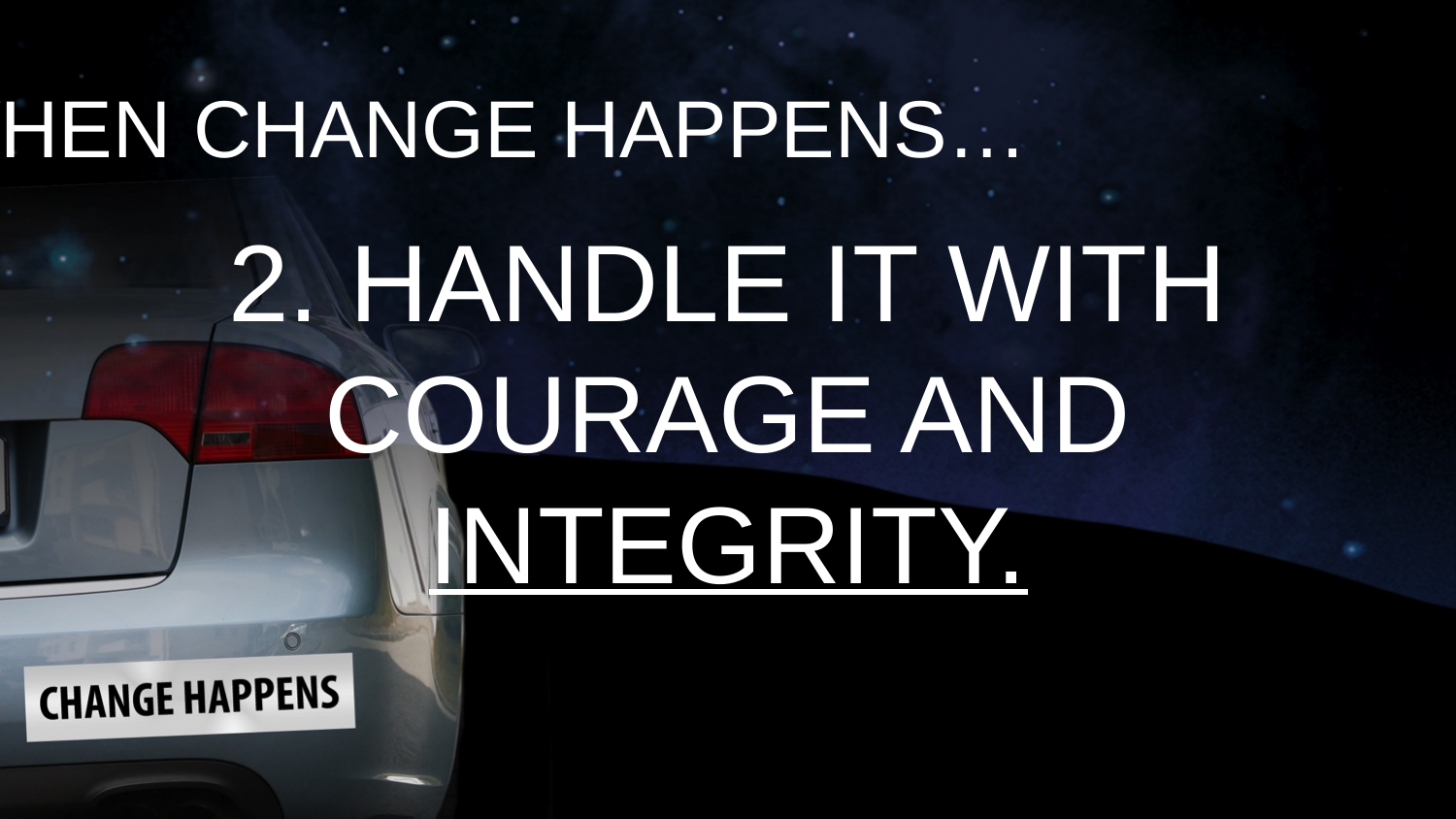

WHEN CHANGE HAPPENS…
# 2. HANDLE IT WITH COURAGE AND INTEGRITY.